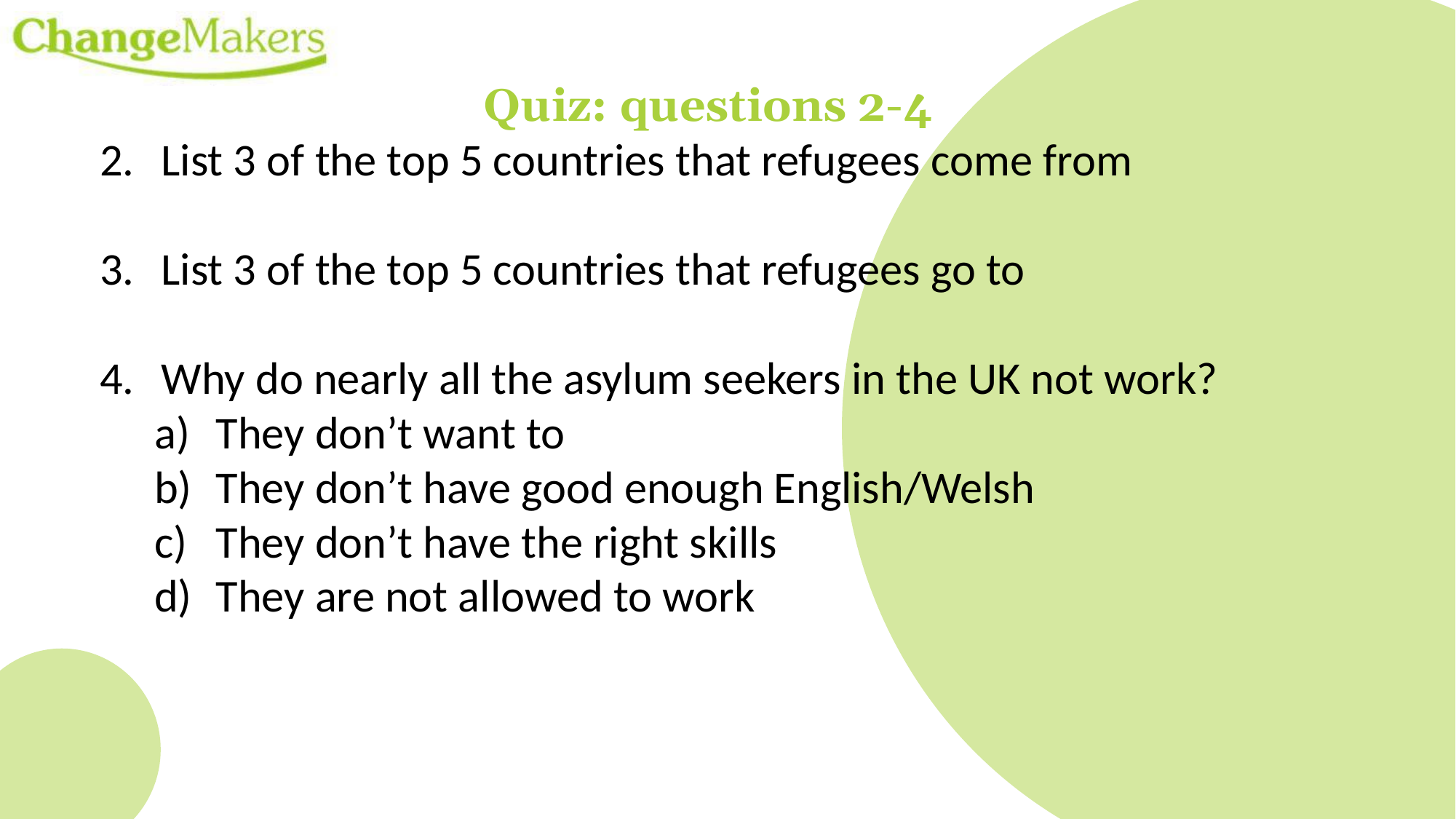

Quiz: questions 2-4
List 3 of the top 5 countries that refugees come from
List 3 of the top 5 countries that refugees go to
Why do nearly all the asylum seekers in the UK not work?
They don’t want to
They don’t have good enough English/Welsh
They don’t have the right skills
They are not allowed to work